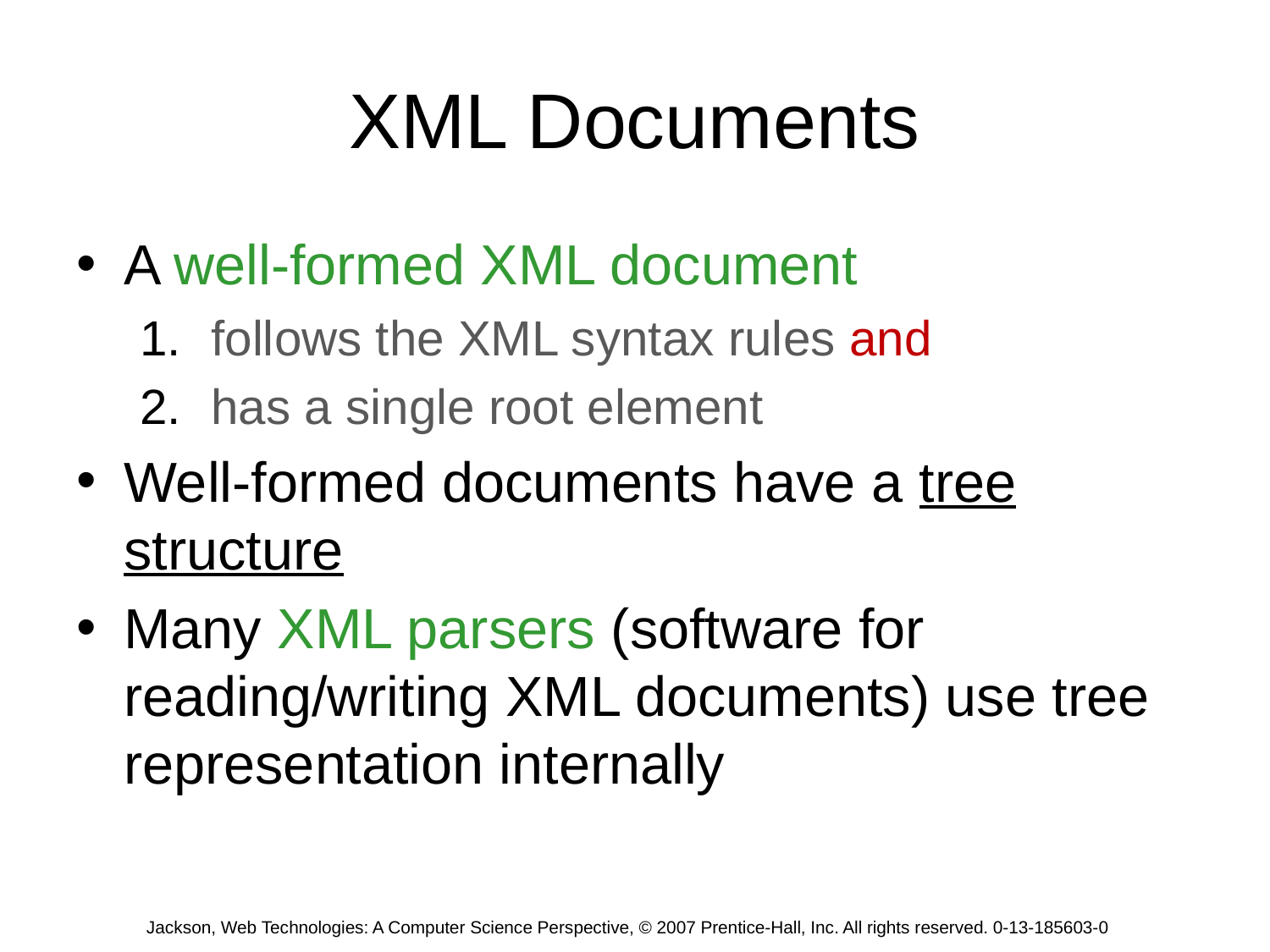

# XML Documents
A well-formed XML document
follows the XML syntax rules and
has a single root element
Well-formed documents have a tree structure
Many XML parsers (software for reading/writing XML documents) use tree representation internally
Jackson, Web Technologies: A Computer Science Perspective, © 2007 Prentice-Hall, Inc. All rights reserved. 0-13-185603-0